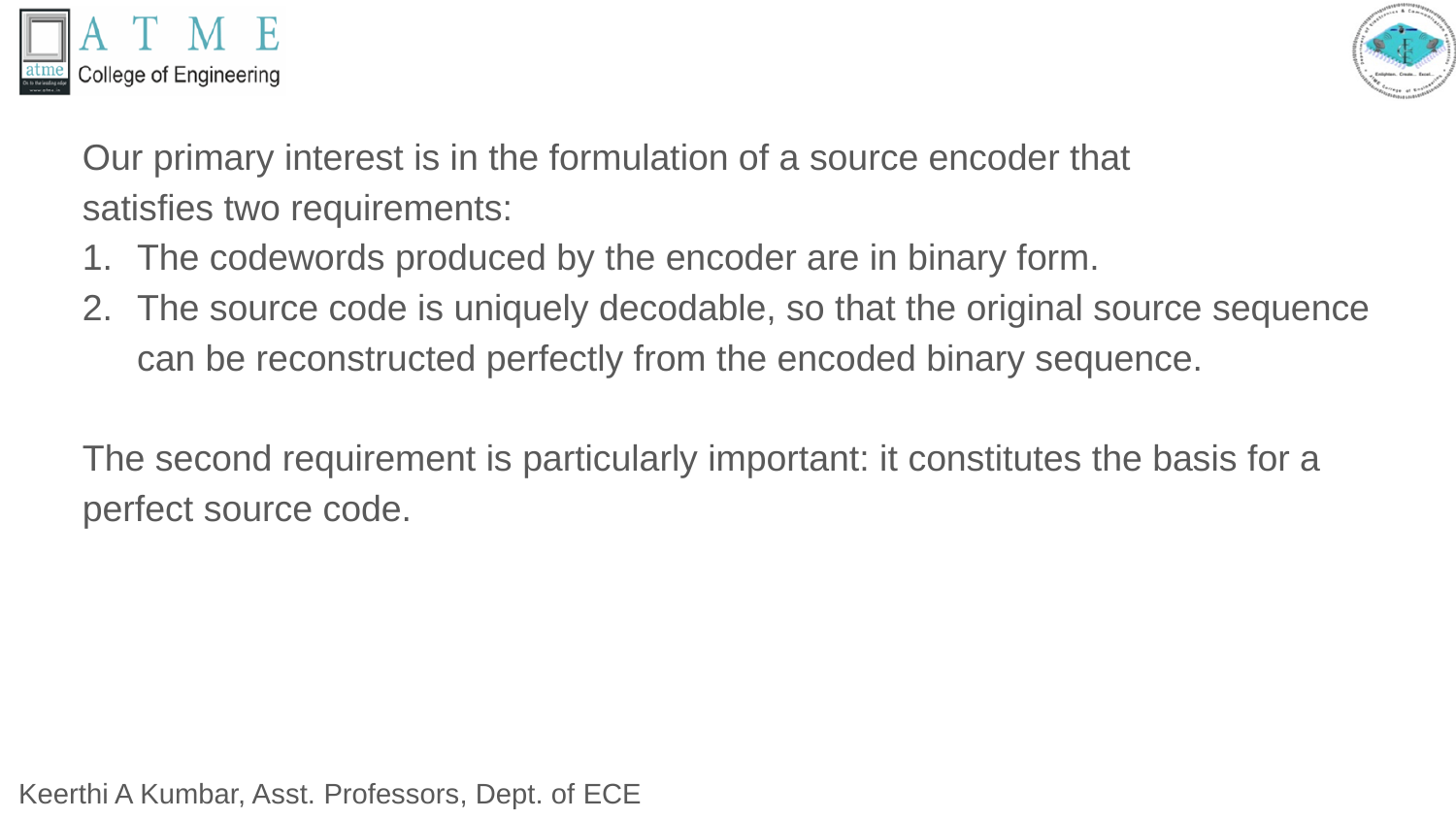

Our primary interest is in the formulation of a source encoder that
satisfies two requirements:
The codewords produced by the encoder are in binary form.
The source code is uniquely decodable, so that the original source sequence can be reconstructed perfectly from the encoded binary sequence.

The second requirement is particularly important: it constitutes the basis for a perfect source code.